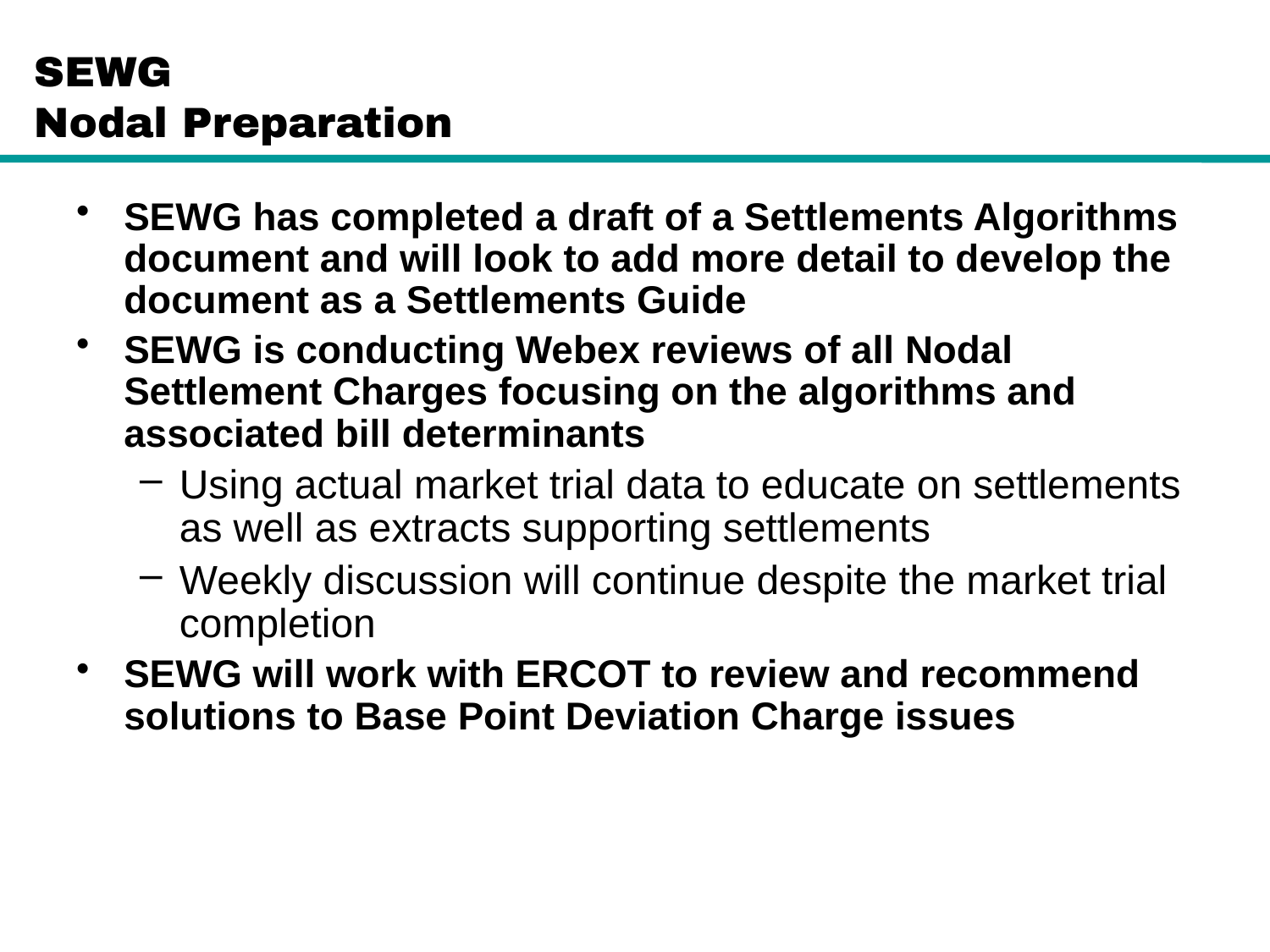

SEWG
Nodal Preparation
SEWG has completed a draft of a Settlements Algorithms document and will look to add more detail to develop the document as a Settlements Guide
SEWG is conducting Webex reviews of all Nodal Settlement Charges focusing on the algorithms and associated bill determinants
Using actual market trial data to educate on settlements as well as extracts supporting settlements
Weekly discussion will continue despite the market trial completion
SEWG will work with ERCOT to review and recommend solutions to Base Point Deviation Charge issues